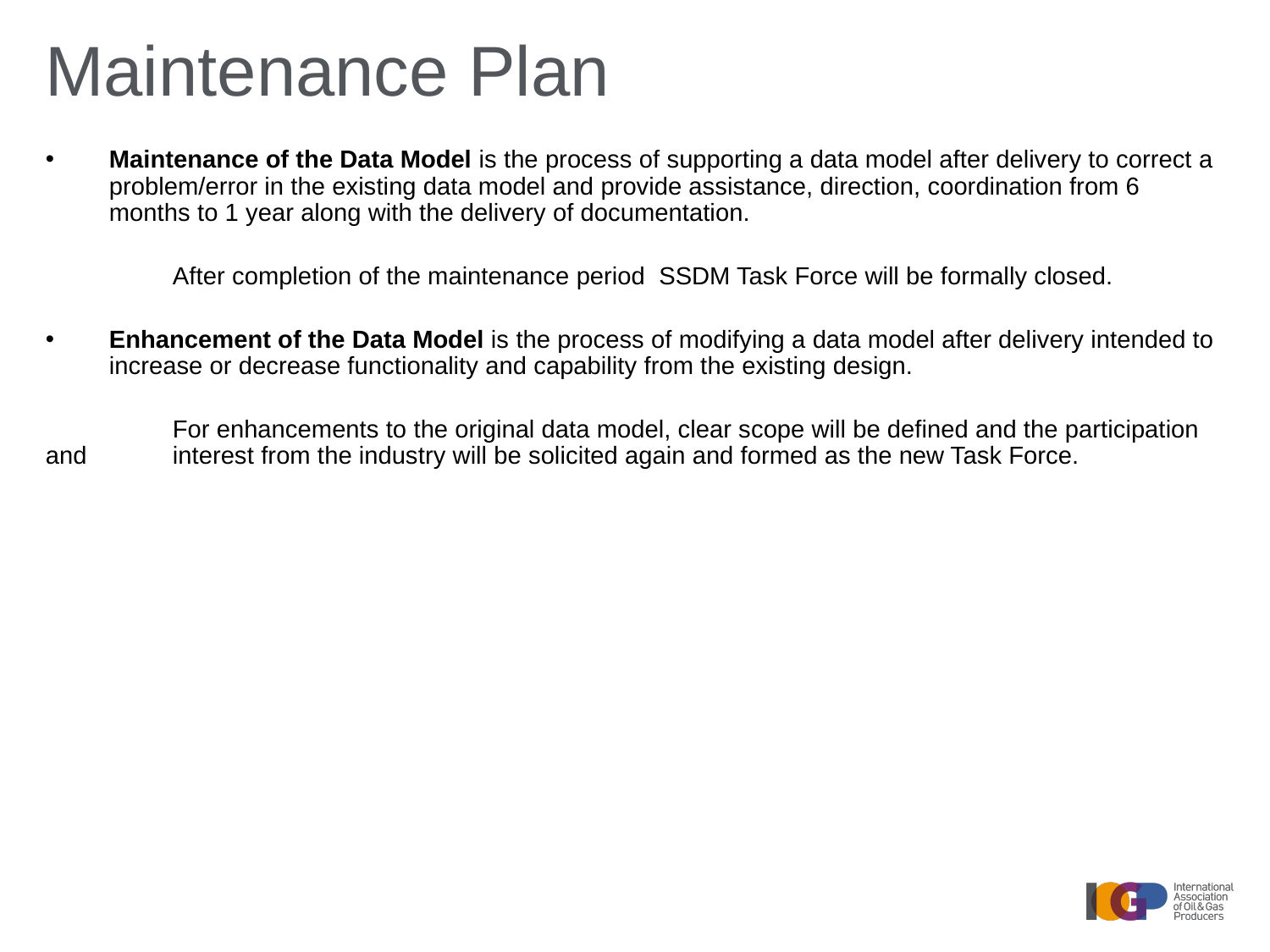

# Maintenance Plan
Maintenance of the Data Model is the process of supporting a data model after delivery to correct a problem/error in the existing data model and provide assistance, direction, coordination from 6 months to 1 year along with the delivery of documentation.

	After completion of the maintenance period  SSDM Task Force will be formally closed.

Enhancement of the Data Model is the process of modifying a data model after delivery intended to increase or decrease functionality and capability from the existing design.

	For enhancements to the original data model, clear scope will be defined and the participation and 	interest from the industry will be solicited again and formed as the new Task Force.